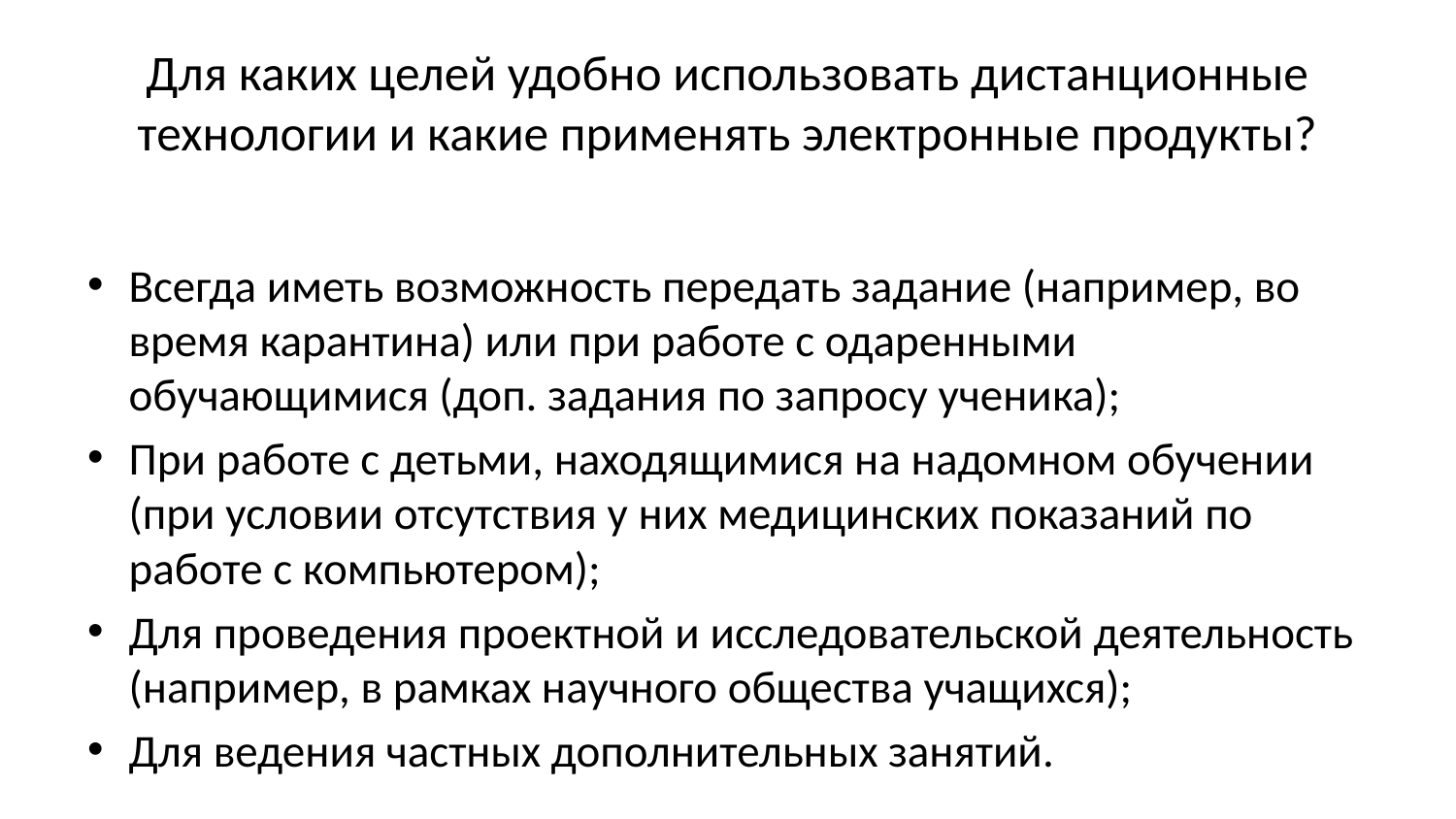

# Для каких целей удобно использовать дистанционные технологии и какие применять электронные продукты?
Всегда иметь возможность передать задание (например, во время карантина) или при работе с одаренными обучающимися (доп. задания по запросу ученика);
При работе с детьми, находящимися на надомном обучении (при условии отсутствия у них медицинских показаний по работе с компьютером);
Для проведения проектной и исследовательской деятельность (например, в рамках научного общества учащихся);
Для ведения частных дополнительных занятий.